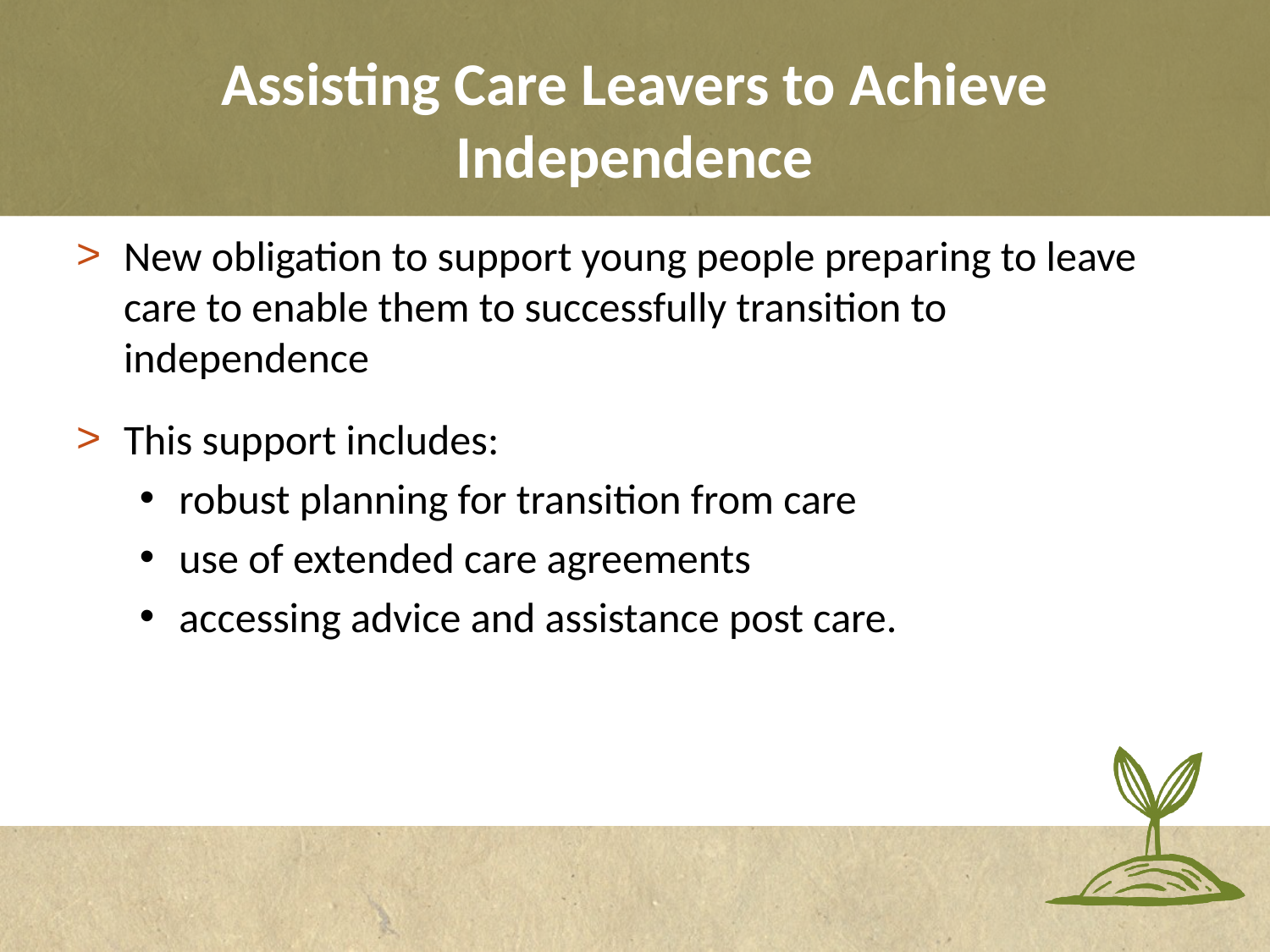

# Assisting Care Leavers to Achieve Independence
New obligation to support young people preparing to leave care to enable them to successfully transition to independence
This support includes:
robust planning for transition from care
use of extended care agreements
accessing advice and assistance post care.